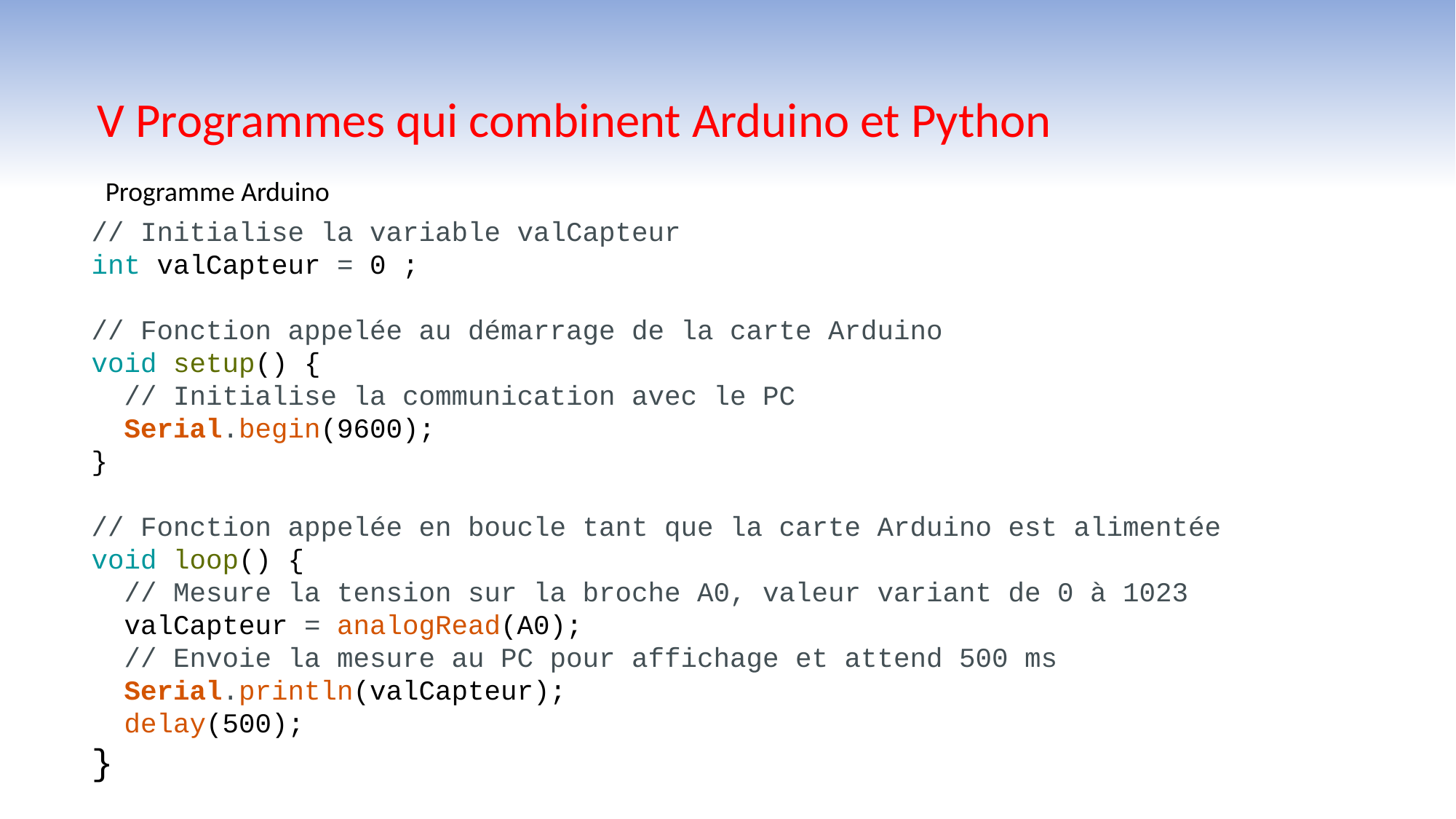

# V Programmes qui combinent Arduino et Python
Programme Arduino
// Initialise la variable valCapteur
int valCapteur = 0 ;

// Fonction appelée au démarrage de la carte Arduino
void setup() {
  // Initialise la communication avec le PC
  Serial.begin(9600);
}

// Fonction appelée en boucle tant que la carte Arduino est alimentée
void loop() {
  // Mesure la tension sur la broche A0, valeur variant de 0 à 1023
  valCapteur = analogRead(A0);
  // Envoie la mesure au PC pour affichage et attend 500 ms
  Serial.println(valCapteur);
  delay(500);
}